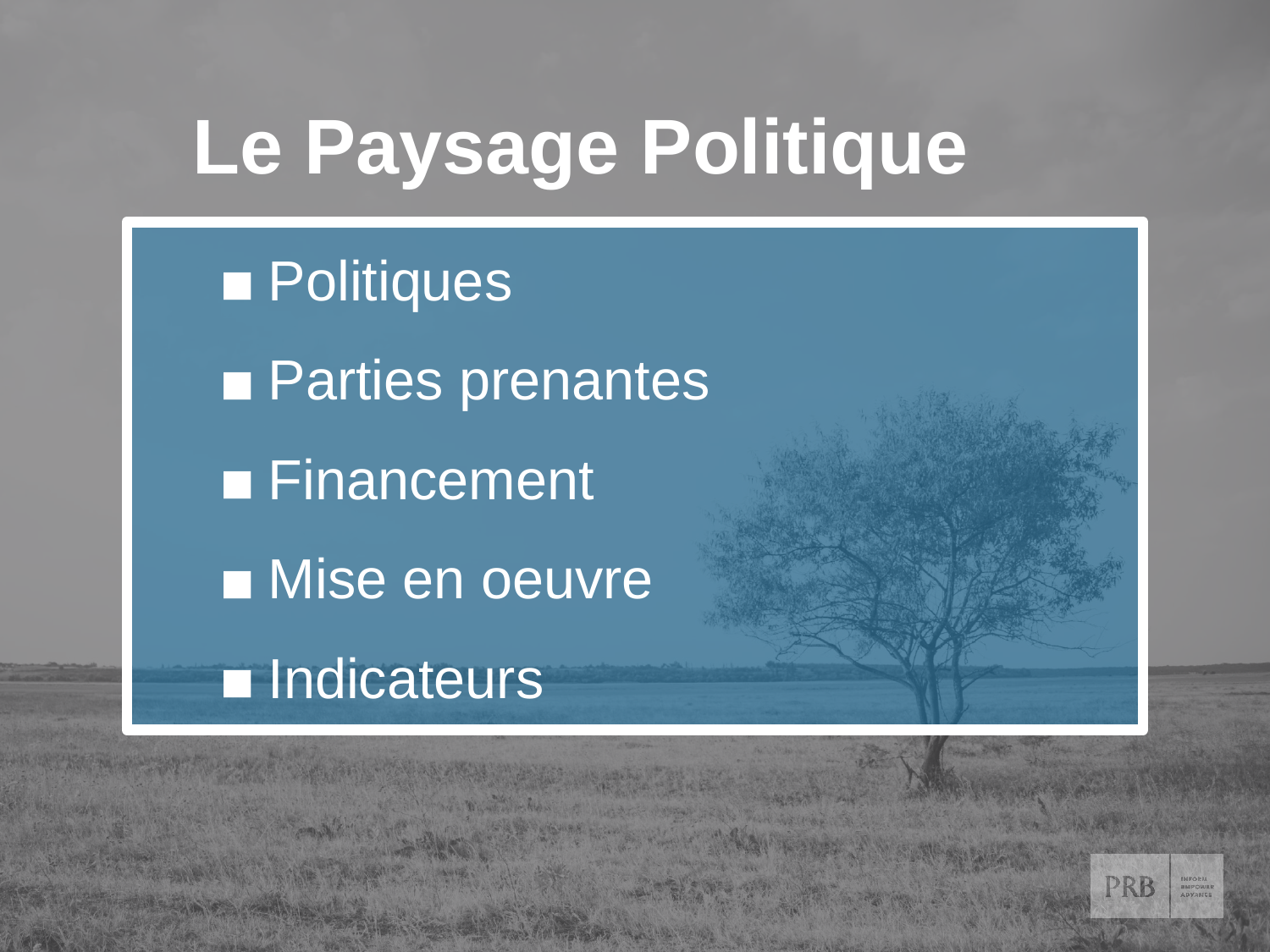

Le Paysage Politique
Politiques
Parties prenantes
Financement
Mise en oeuvre
Indicateurs